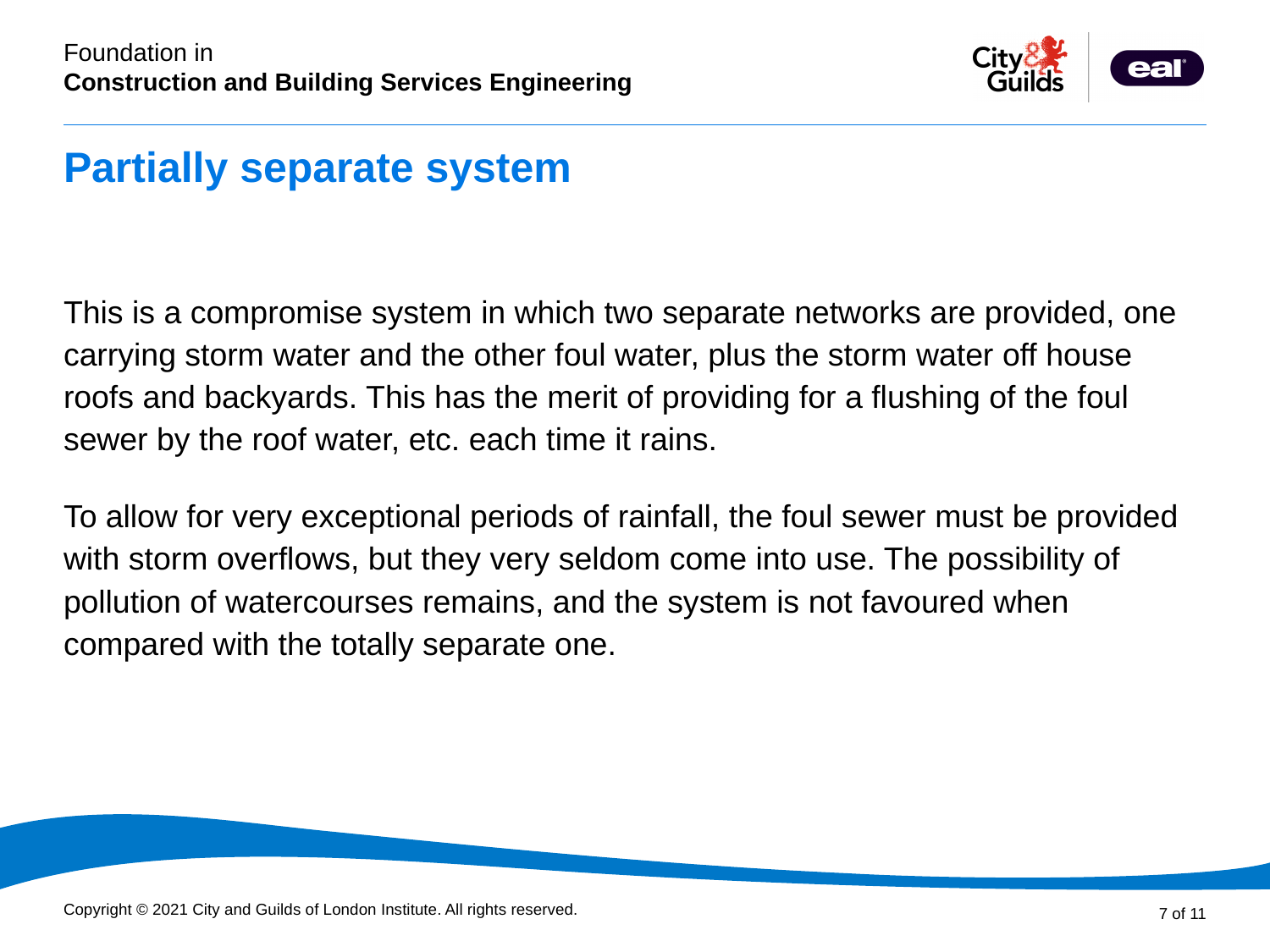

# Partially separate system

This is a compromise system in which two separate networks are provided, one carrying storm water and the other foul water, plus the storm water off house roofs and backyards. This has the merit of providing for a flushing of the foul sewer by the roof water, etc. each time it rains.
To allow for very exceptional periods of rainfall, the foul sewer must be provided with storm overflows, but they very seldom come into use. The possibility of pollution of watercourses remains, and the system is not favoured when compared with the totally separate one.